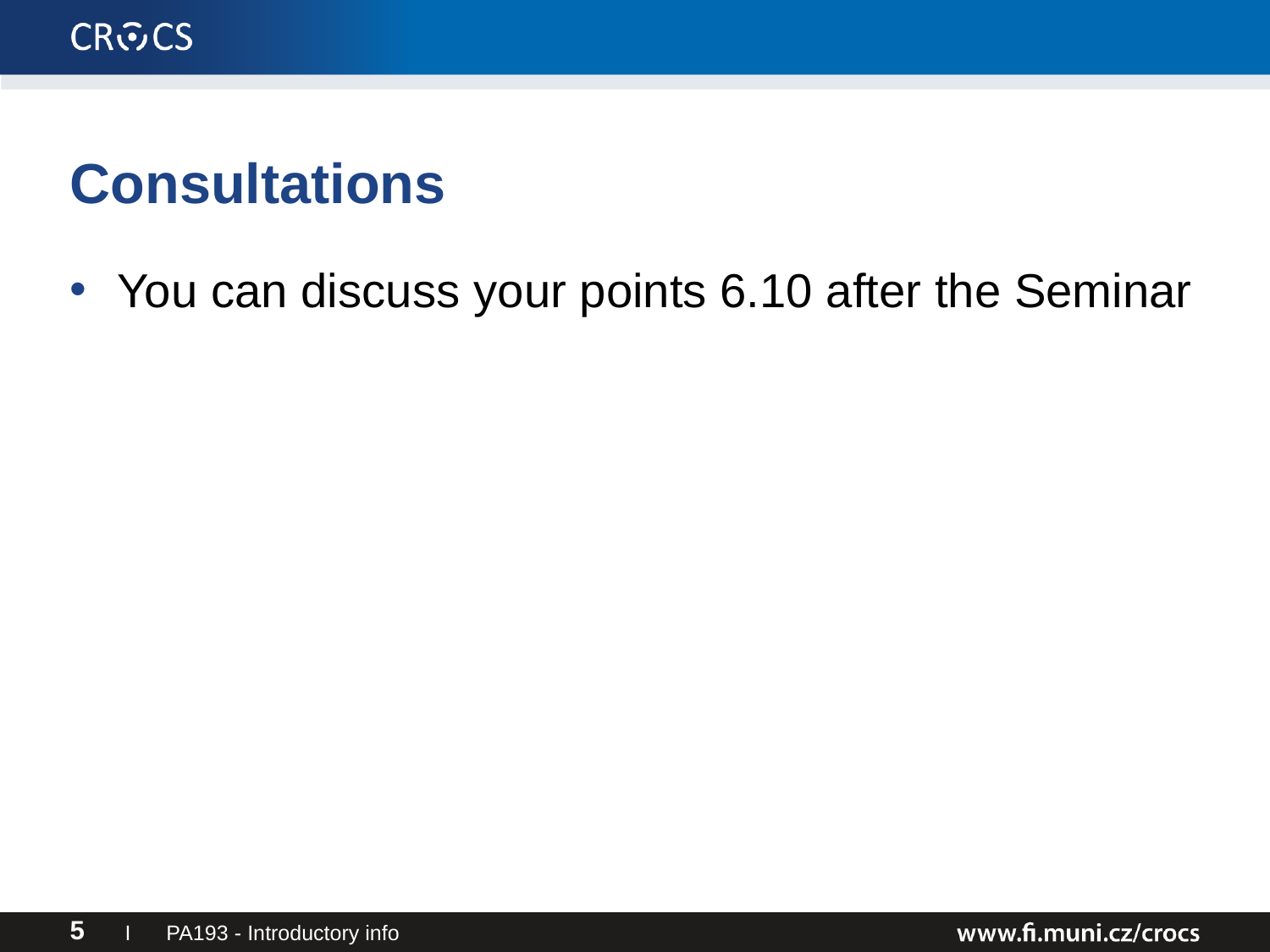

# Consultations
You can discuss your points 6.10 after the Seminar
I      PA193 - Introductory info
5